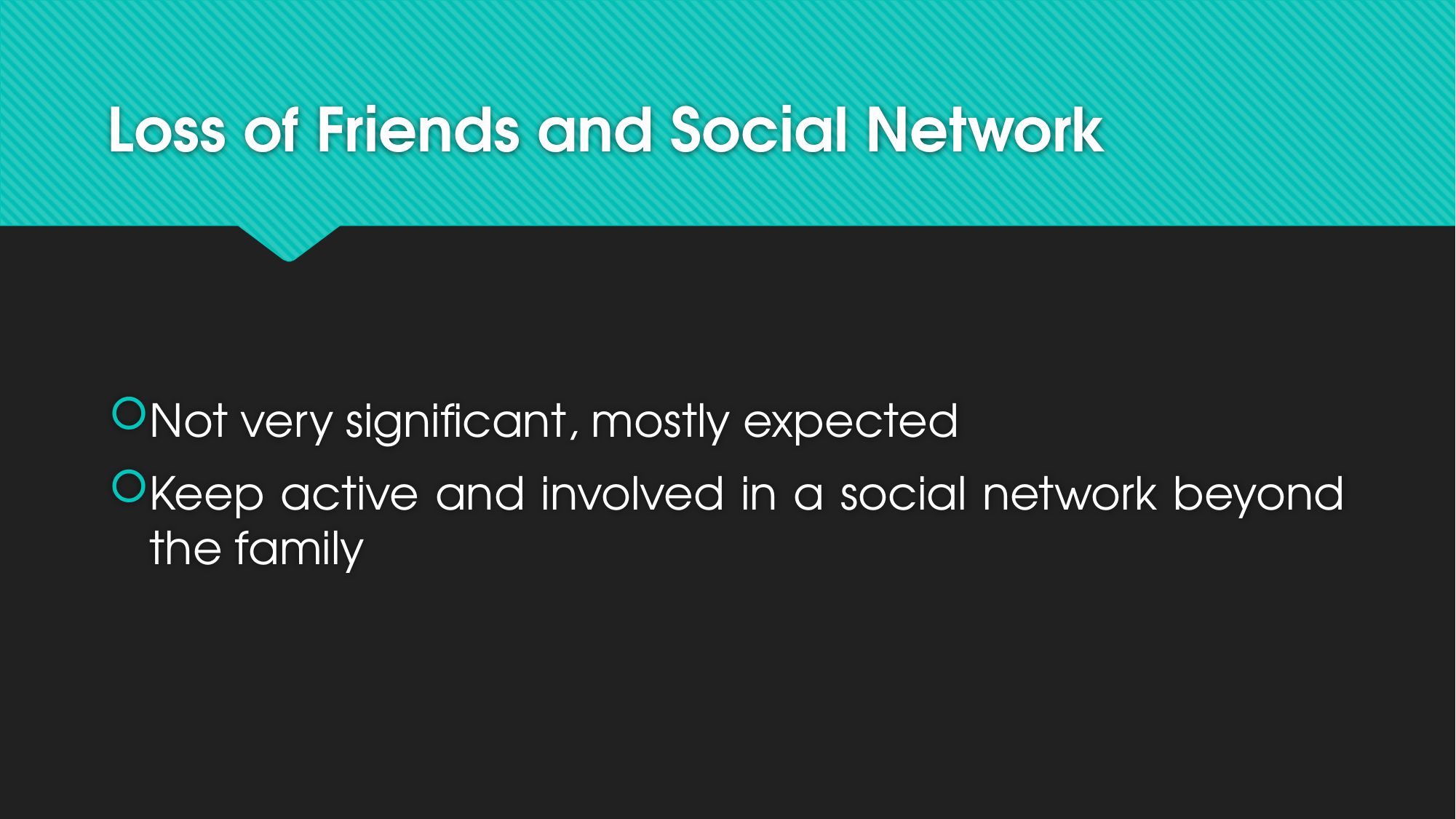

# Loss of Friends and Social Network
Not very significant, mostly expected
Keep active and involved in a social network beyond the family